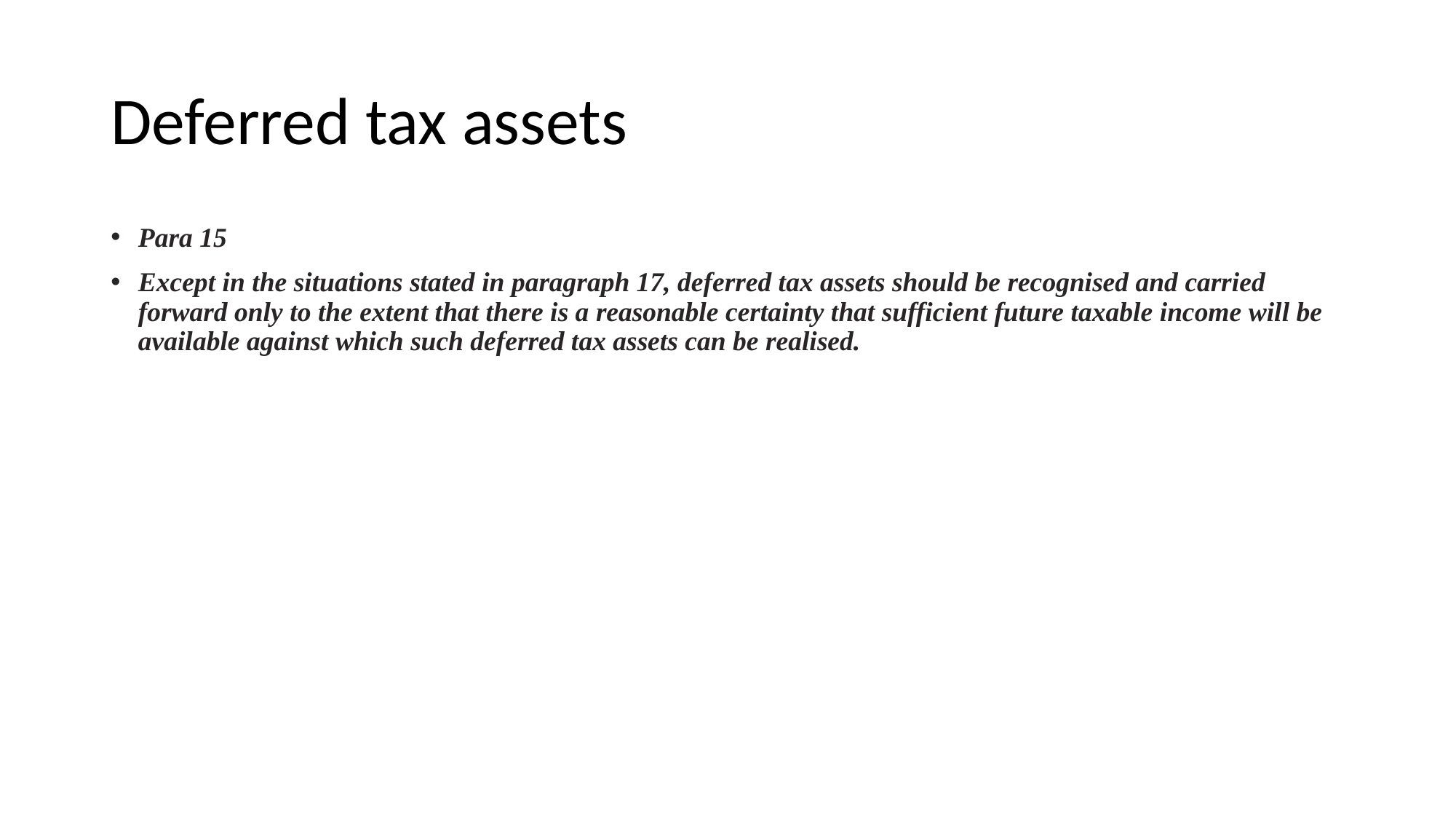

# Deferred tax assets
Para 15
Except in the situations stated in paragraph 17, deferred tax assets should be recognised and carried forward only to the extent that there is a reasonable certainty that sufficient future taxable income will be available against which such deferred tax assets can be realised.